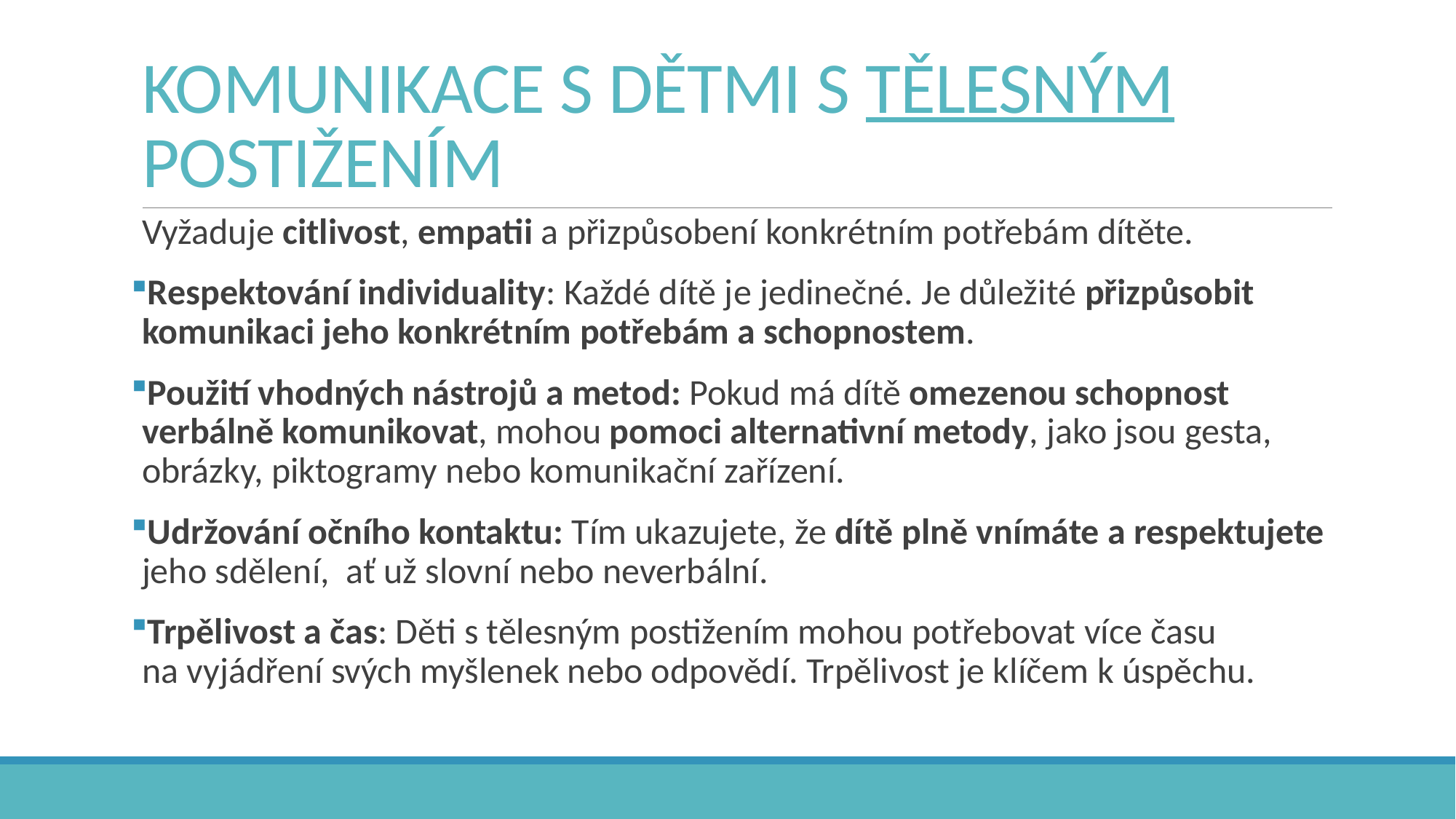

# KOMUNIKACE S DĚTMI S TĚLESNÝM POSTIŽENÍM
Vyžaduje citlivost, empatii a přizpůsobení konkrétním potřebám dítěte.
Respektování individuality: Každé dítě je jedinečné. Je důležité přizpůsobit komunikaci jeho konkrétním potřebám a schopnostem.
Použití vhodných nástrojů a metod: Pokud má dítě omezenou schopnost verbálně komunikovat, mohou pomoci alternativní metody, jako jsou gesta, obrázky, piktogramy nebo komunikační zařízení.
Udržování očního kontaktu: Tím ukazujete, že dítě plně vnímáte a respektujete jeho sdělení,  ať už slovní nebo neverbální.
Trpělivost a čas: Děti s tělesným postižením mohou potřebovat více času
na vyjádření svých myšlenek nebo odpovědí. Trpělivost je klíčem k úspěchu.